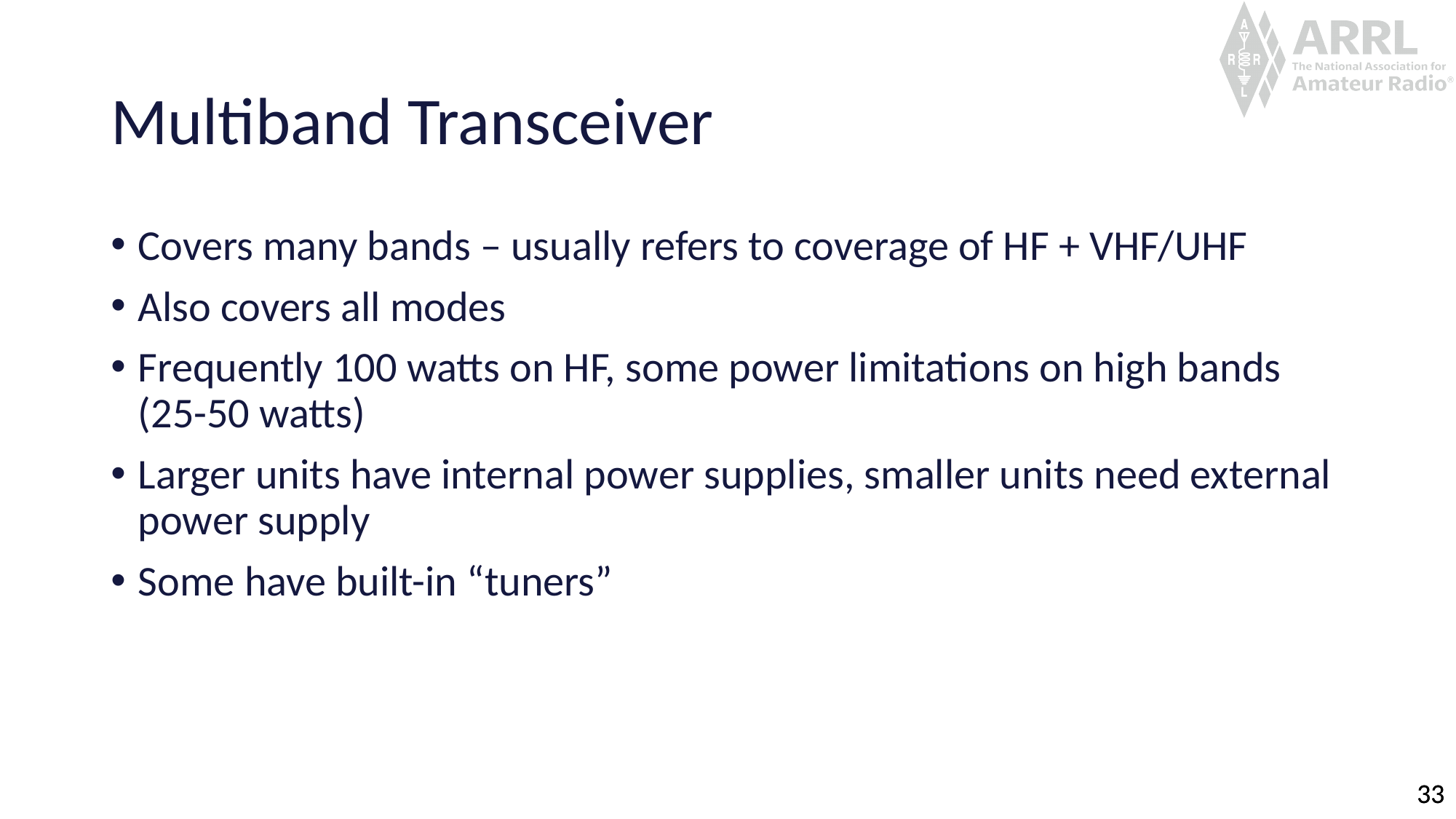

# Multiband Transceiver
Covers many bands – usually refers to coverage of HF + VHF/UHF
Also covers all modes
Frequently 100 watts on HF, some power limitations on high bands (25-50 watts)
Larger units have internal power supplies, smaller units need external power supply
Some have built-in “tuners”